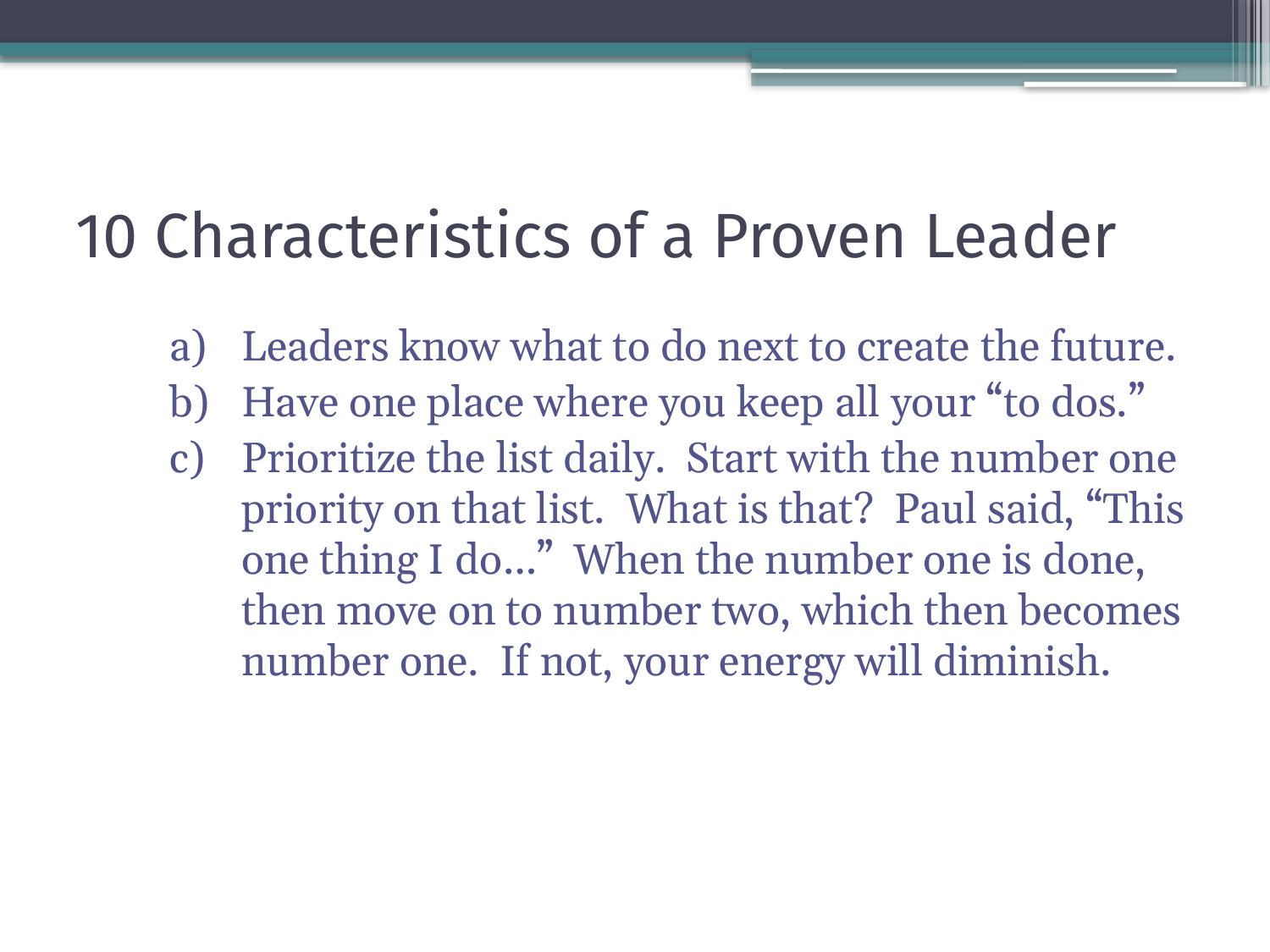

# 10 Characteristics of a Proven Leader
Leaders know what to do next to create the future.
Have one place where you keep all your “to dos.”
Prioritize the list daily.  Start with the number one priority on that list.  What is that?  Paul said, “This one thing I do…”  When the number one is done, then move on to number two, which then becomes number one.  If not, your energy will diminish.